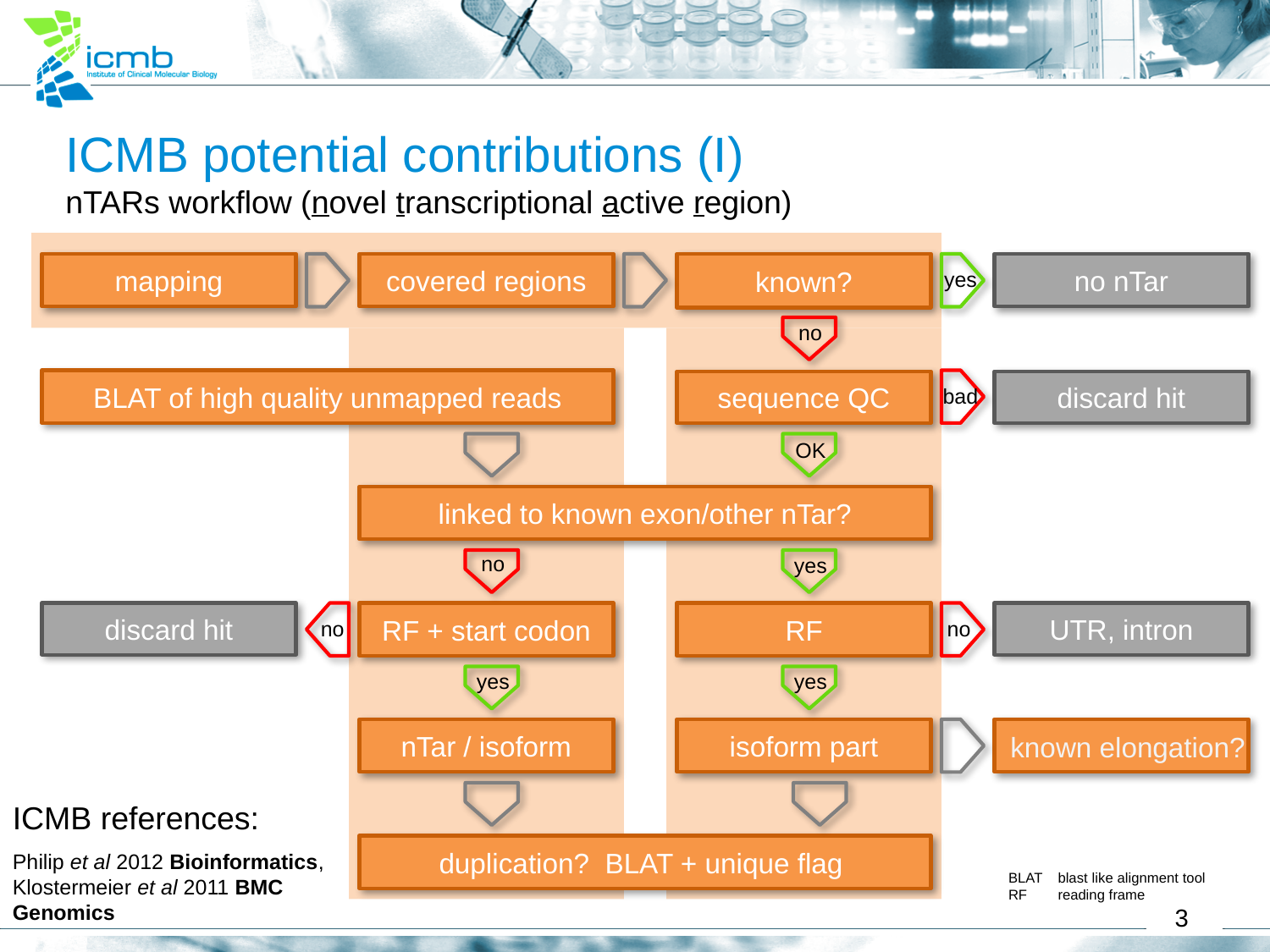

ICMB potential contributions (I)
nTARs workflow (novel transcriptional active region)

mapping

covered regions

known?

no nTar
yes

no
sequence QC

BLAT of high quality unmapped reads

discard hit
bad

OK
linked to known exon/other nTar?
no

yes
RF + start codon
RF
discard hit

no

UTR, intron
no

yes
nTar / isoform

yes
isoform part

known elongation?

duplication?  BLAT + unique flag
ICMB references:

Philip et al 2012 Bioinformatics,
Klostermeier et al 2011 BMC Genomics
BLAT	blast like alignment tool
RF	reading frame